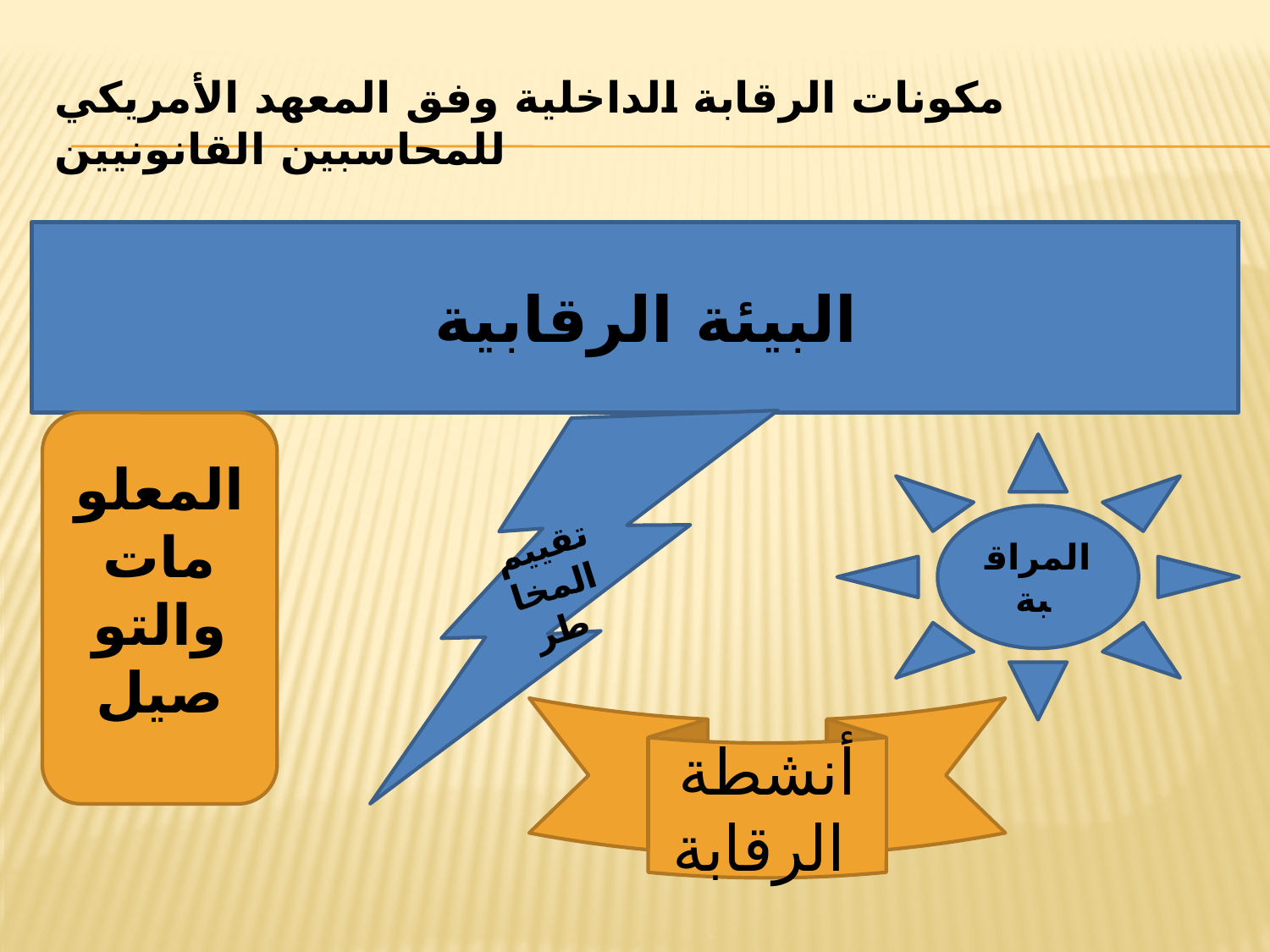

# مكونات الرقابة الداخلية وفق المعهد الأمريكي للمحاسبين القانونيين
 البيئة الرقابية
المعلومات والتوصيل

تقييم المخاطر
المراقبة
أنشطة الرقابة